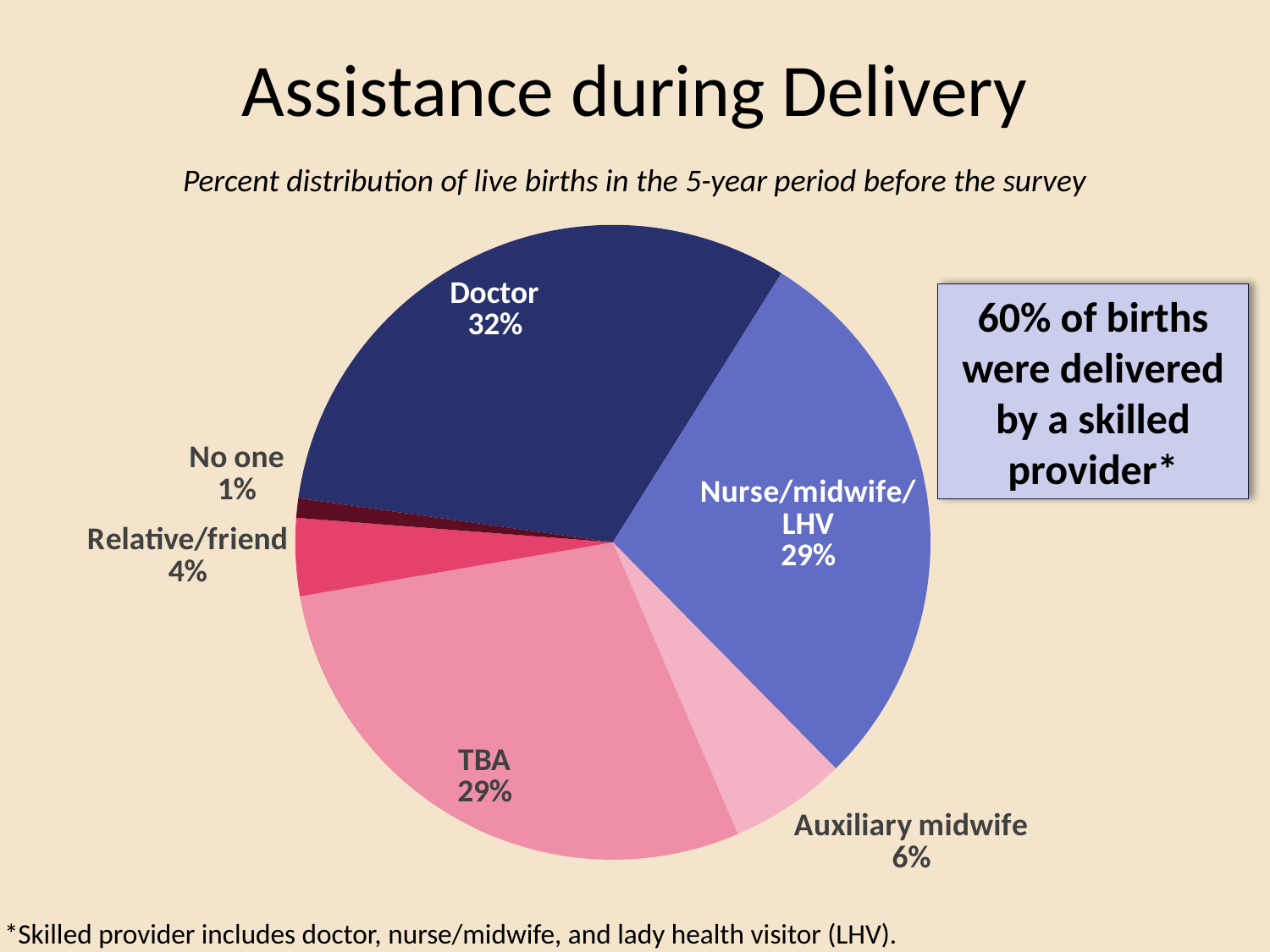

# Assistance during Delivery
Percent distribution of live births in the 5-year period before the survey

### Chart

| Category | Sales |
|---|---|
| Doctor | 32.0 |
| Nurse/midwife/ LHV | 29.0 |
| Auxiliary midwife | 6.0 |
| TBA | 29.0 |
| Relative/friend | 4.0 |
| No one | 1.0 |
60% of births were delivered by a skilled provider*
*Skilled provider includes doctor, nurse/midwife, and lady health visitor (LHV).